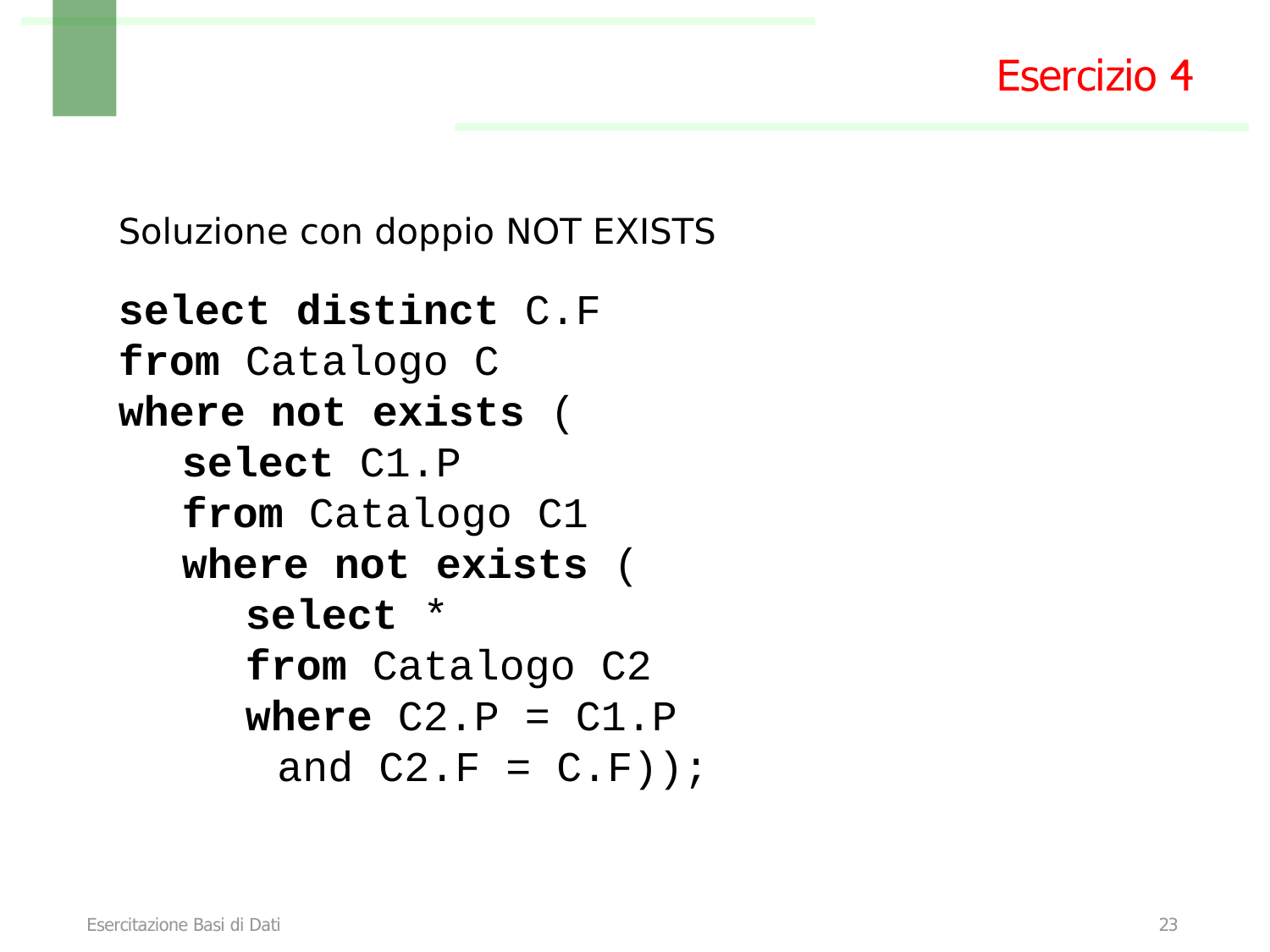

Esercizio 4
Soluzione con doppio NOT EXISTS

select distinct C.F
from Catalogo C
where not exists (
select C1.P
from Catalogo C1
where not exists (
select *
from Catalogo C2
where C2.P = C1.P
	and C2.F = C.F));